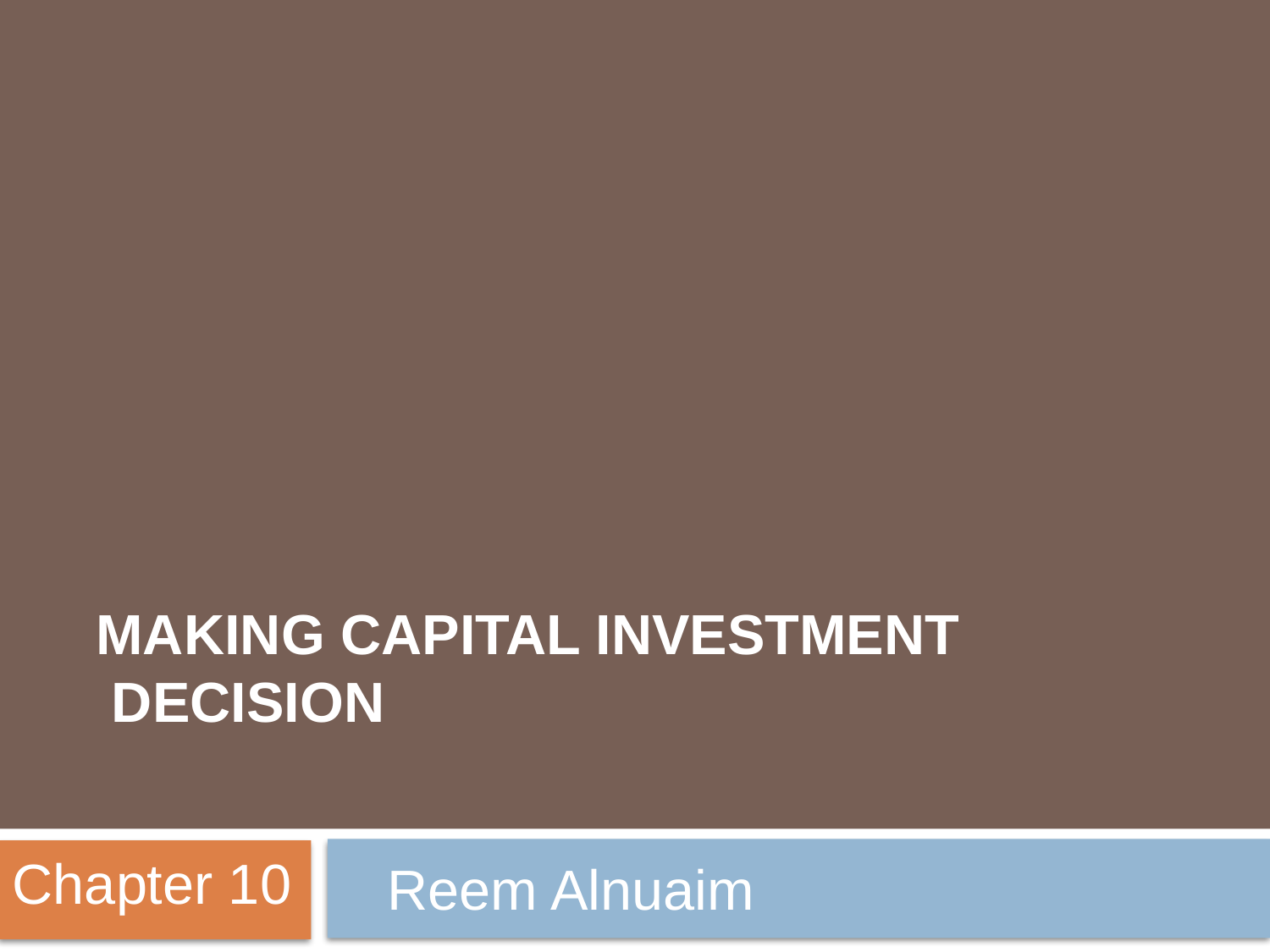

# Making Capital investment  decision
   Reem Alnuaim
Chapter 10